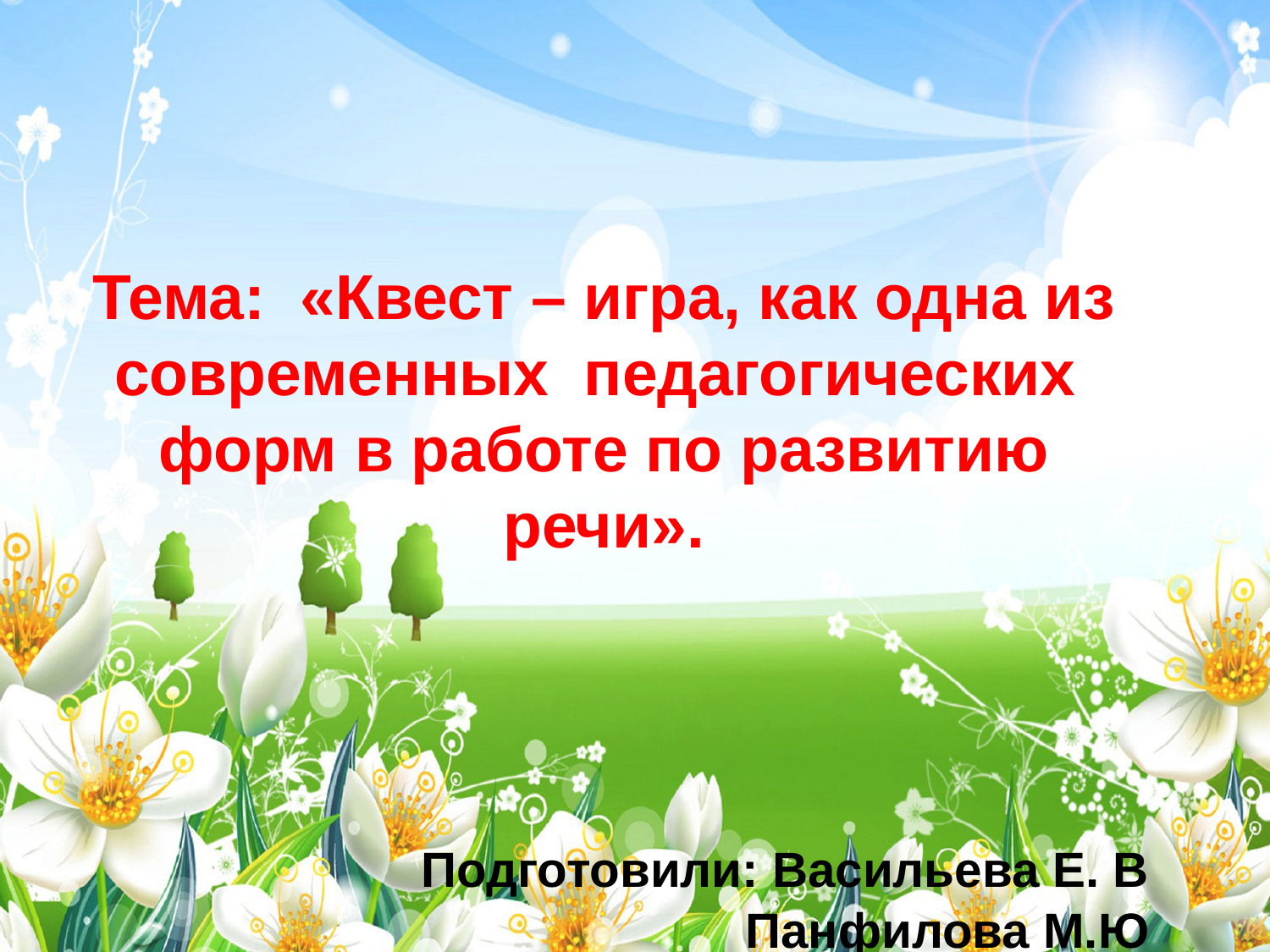

Тема:  «Квест – игра, как одна из современных  педагогических  форм в работе по развитию речи».

    Подготовили: Васильева Е. В
Панфилова М.Ю